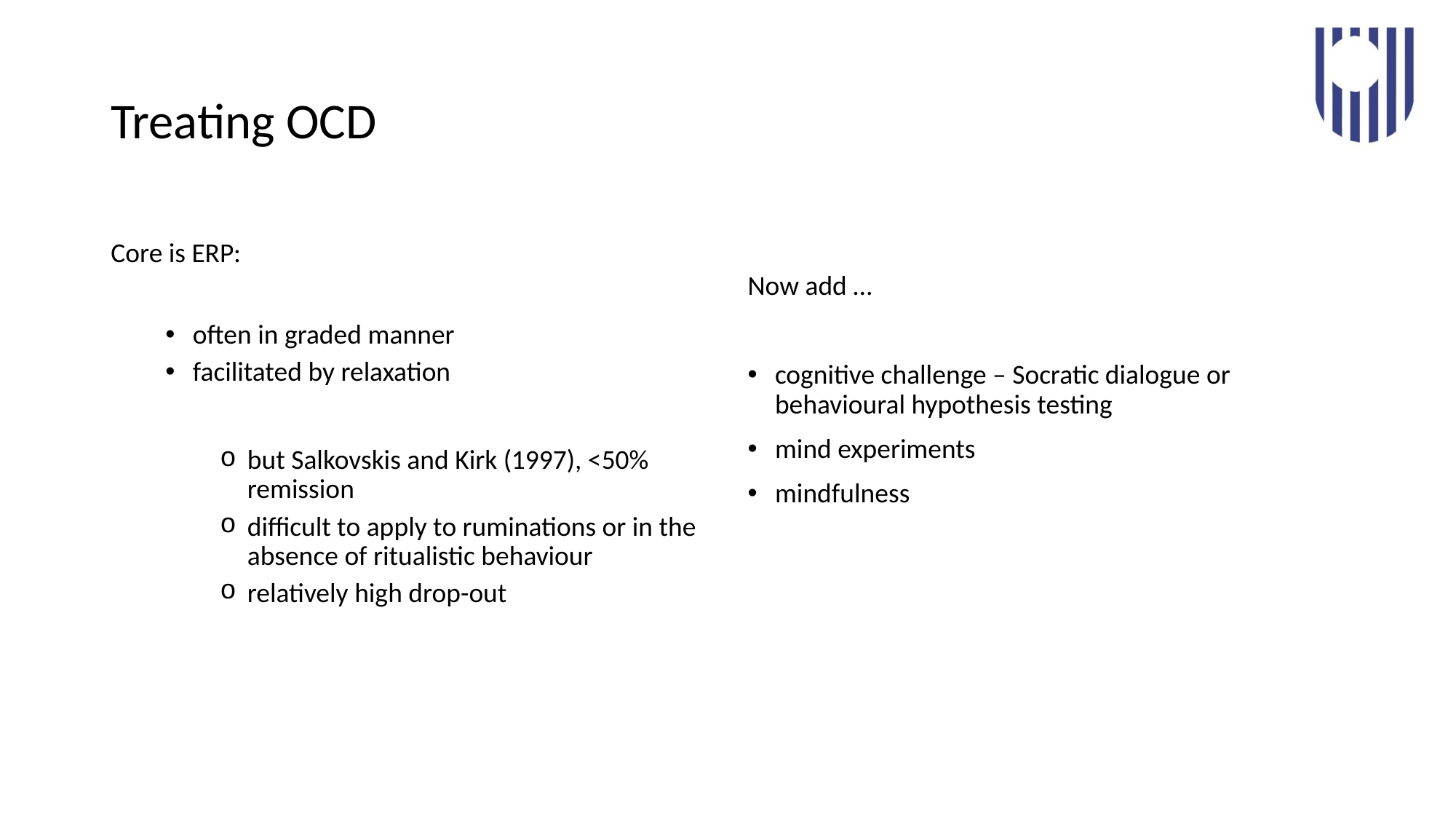

# Treating OCD
Core is ERP:

often in graded manner
facilitated by relaxation

but Salkovskis and Kirk (1997), <50% remission
difficult to apply to ruminations or in the absence of ritualistic behaviour
relatively high drop-out

Now add …

cognitive challenge – Socratic dialogue or behavioural hypothesis testing
mind experiments
mindfulness